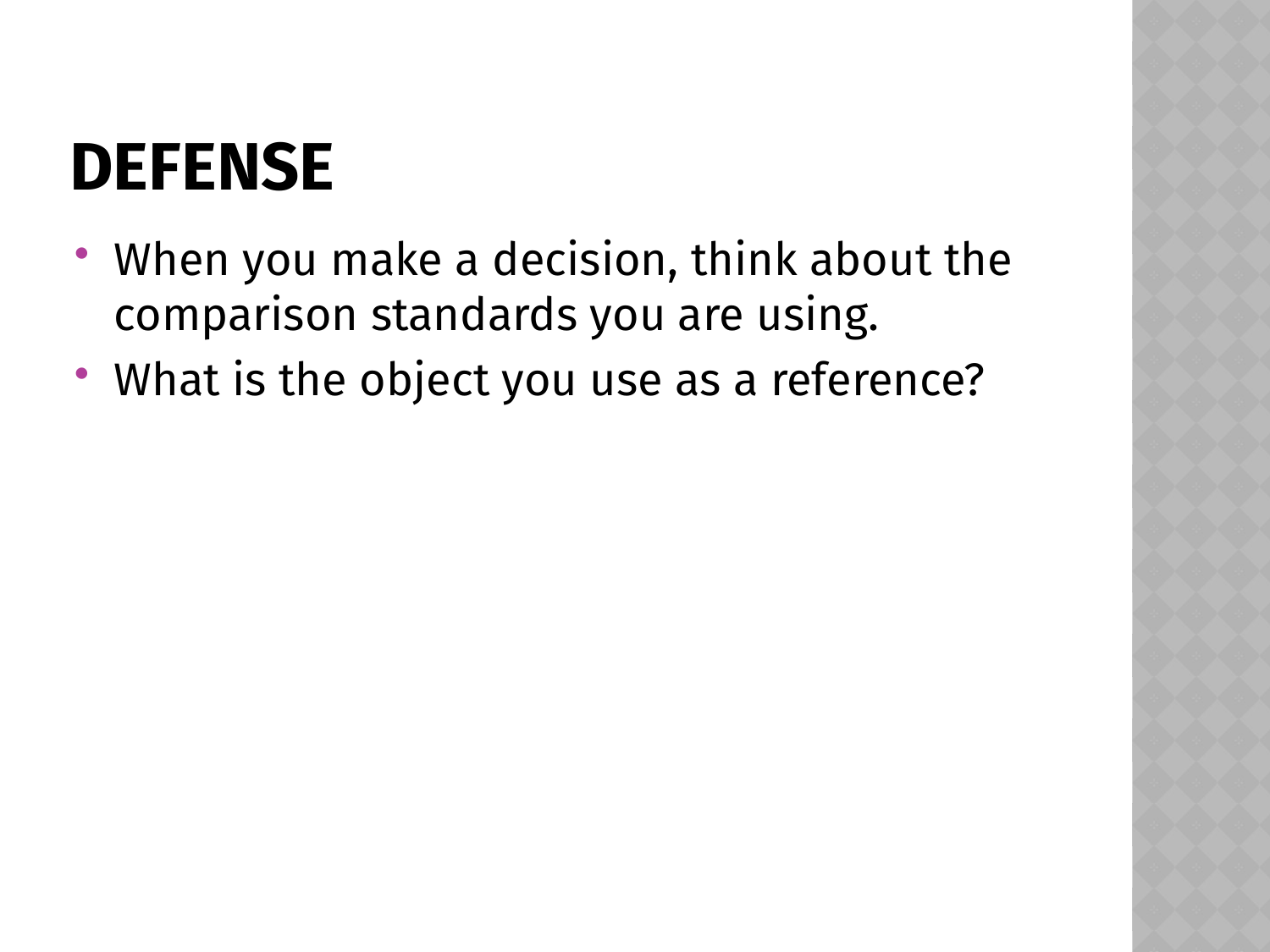

# Defense
When you make a decision, think about the comparison standards you are using.
What is the object you use as a reference?